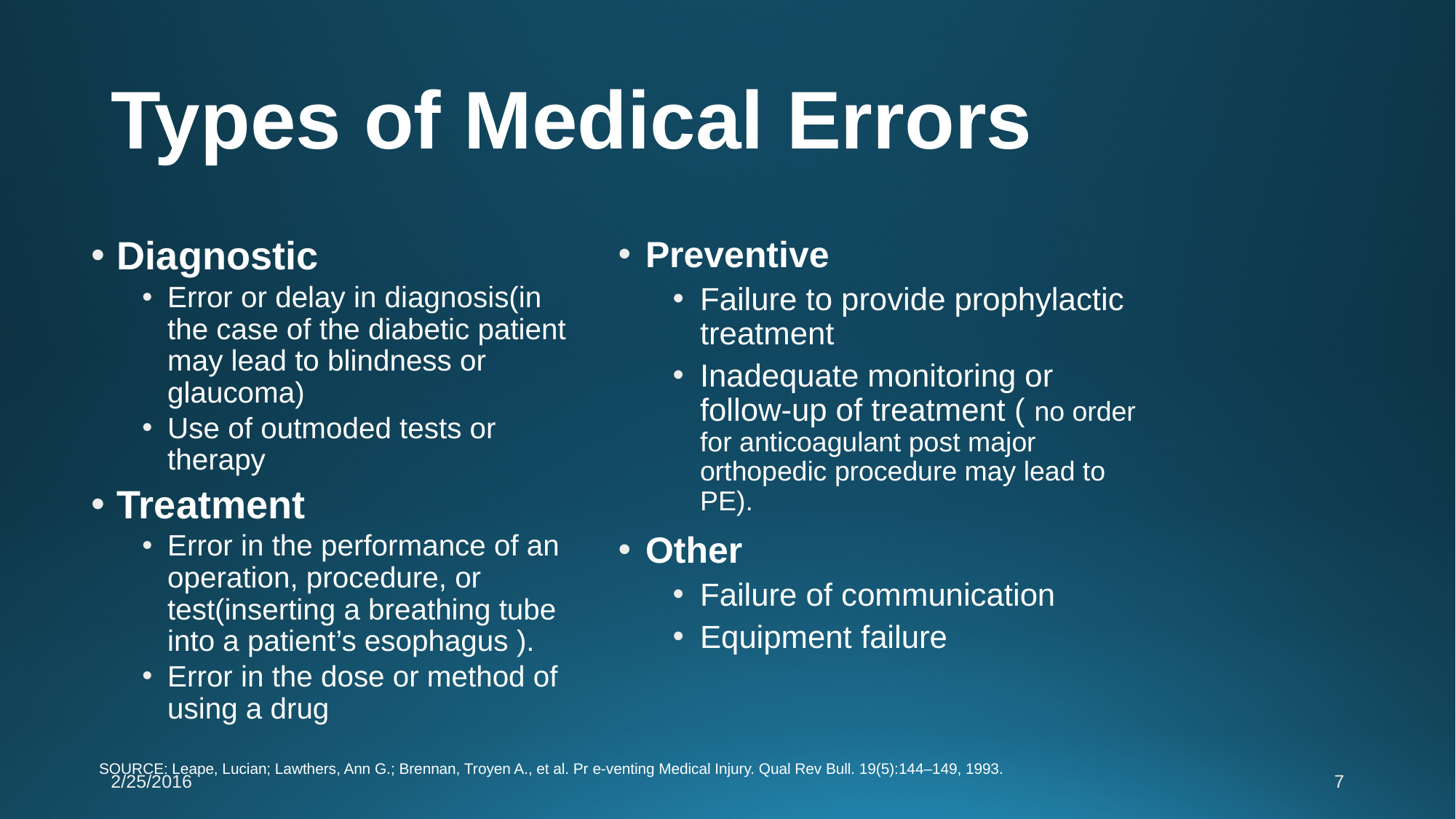

# Types of Medical Errors
Diagnostic
Error or delay in diagnosis(in the case of the diabetic patient may lead to blindness or glaucoma)
Use of outmoded tests or therapy
Treatment
Error in the performance of an operation, procedure, or test(inserting a breathing tube into a patient’s esophagus ).
Error in the dose or method of using a drug

Preventive
Failure to provide prophylactic treatment
Inadequate monitoring or follow-up of treatment ( no order for anticoagulant post major orthopedic procedure may lead to PE).
Other
Failure of communication
Equipment failure

 SOURCE: Leape, Lucian; Lawthers, Ann G.; Brennan, Troyen A., et al. Pr e-venting Medical Injury. Qual Rev Bull. 19(5):144–149, 1993.
2/25/2016
7